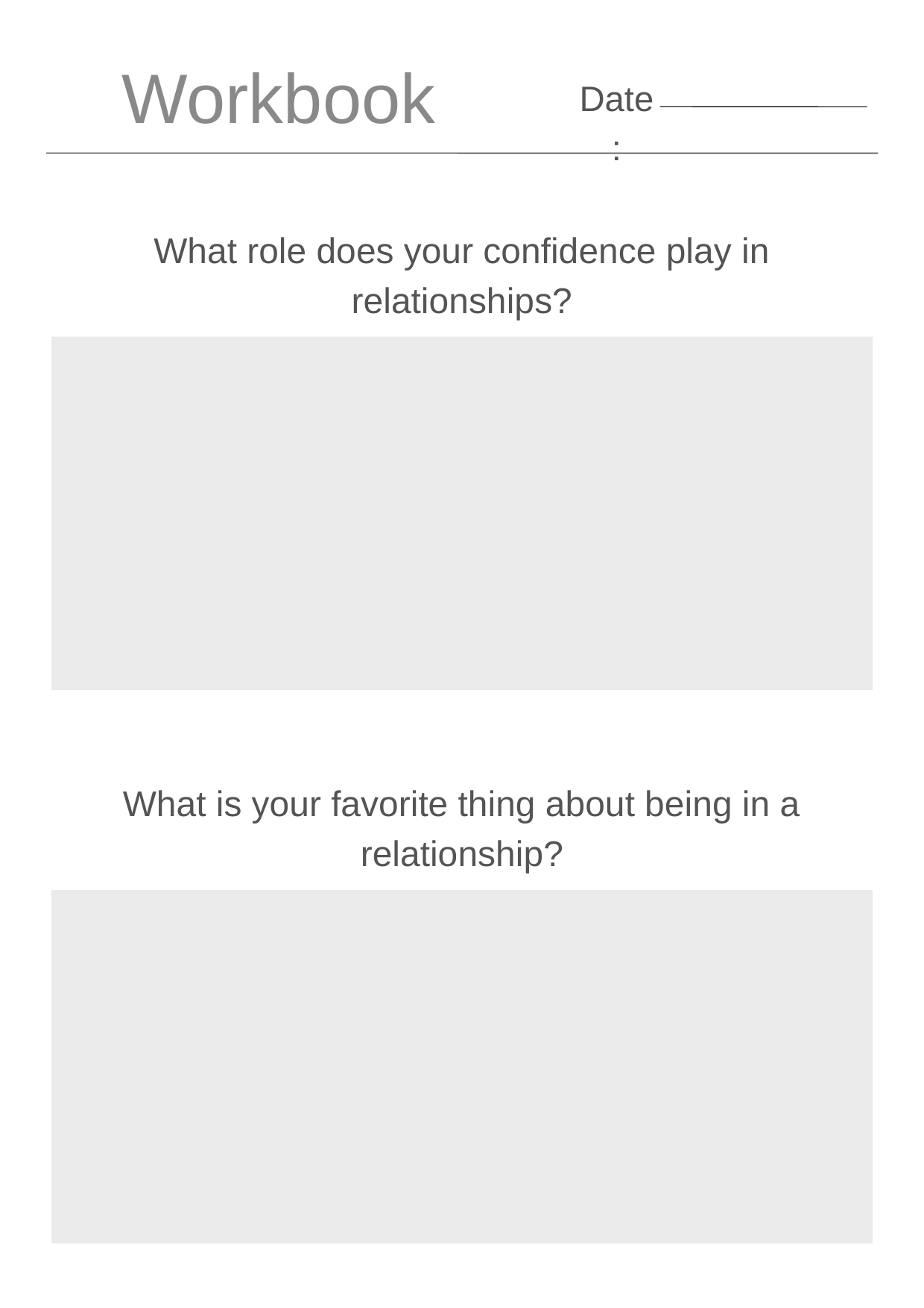

Workbook
Date:

What role does your confidence play in relationships?

What is your favorite thing about being in a relationship?